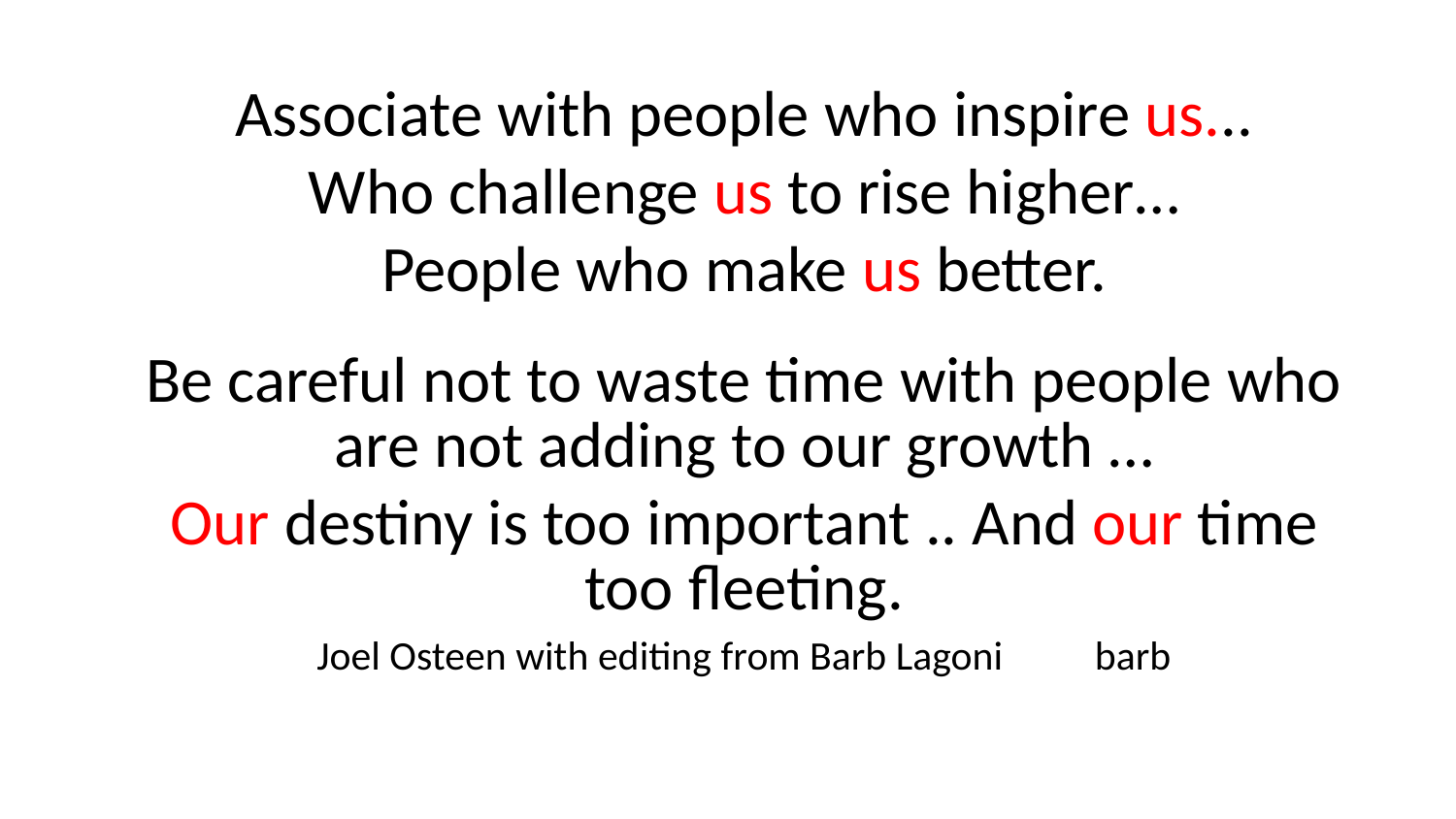

Associate with people who inspire us...
Who challenge us to rise higher…
People who make us better.

Be careful not to waste time with people who are not adding to our growth …
Our destiny is too important .. And our time too fleeting.
Joel Osteen with editing from Barb Lagoni          barb